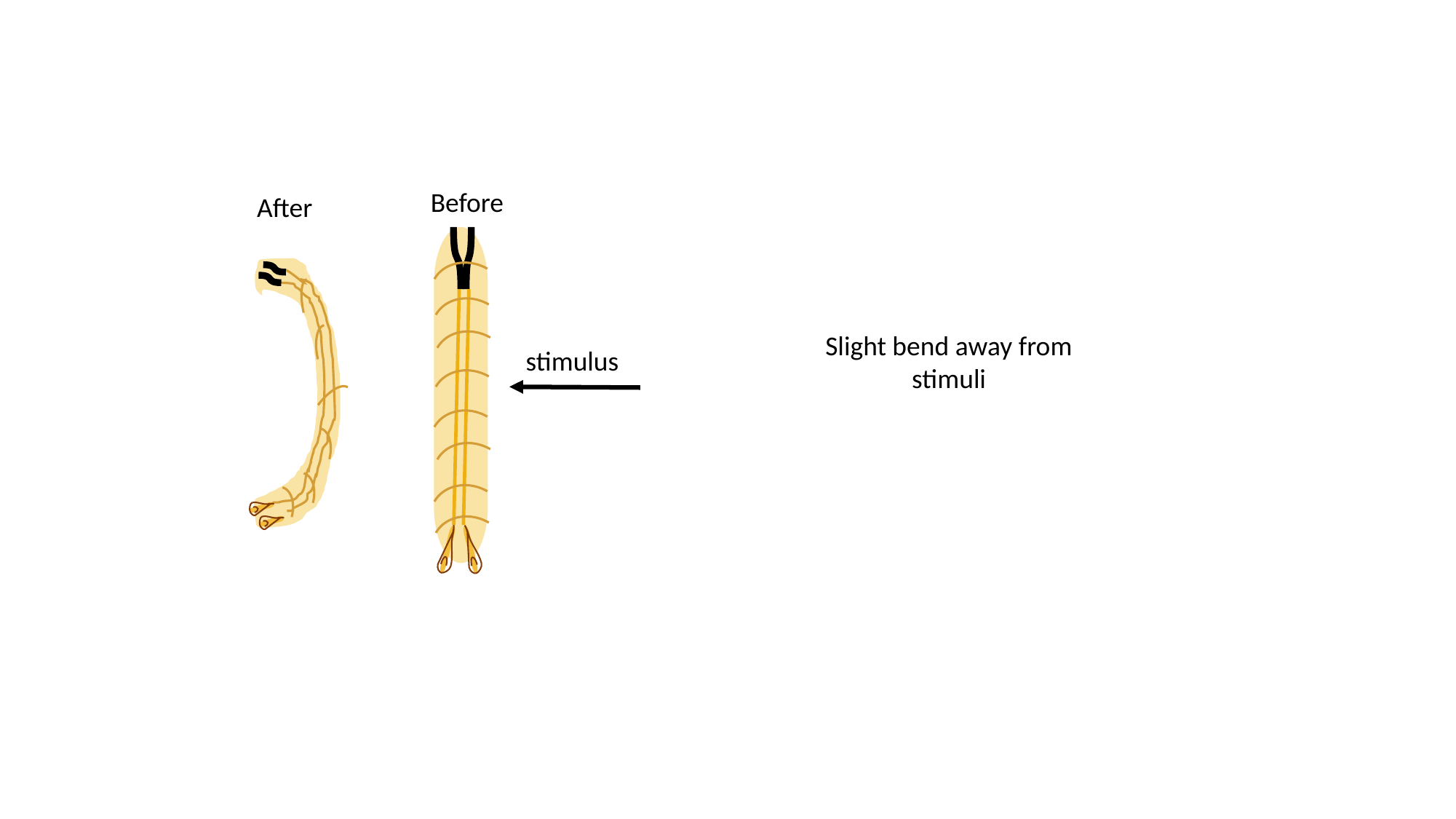

Before
After

Slight bend away from
stimuli
stimulus